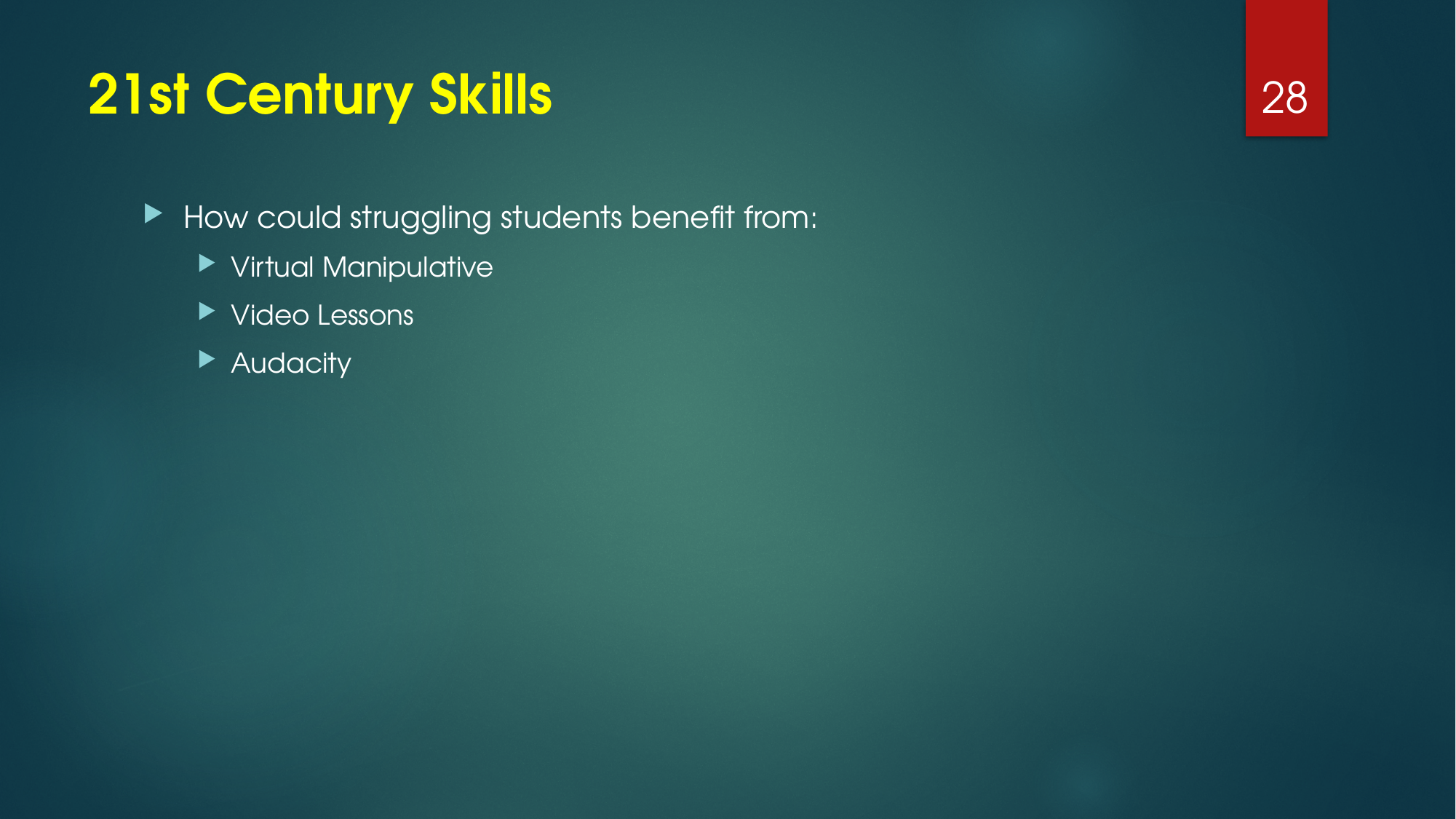

28
# 21st Century Skills
How could struggling students benefit from:
Virtual Manipulative
Video Lessons
Audacity